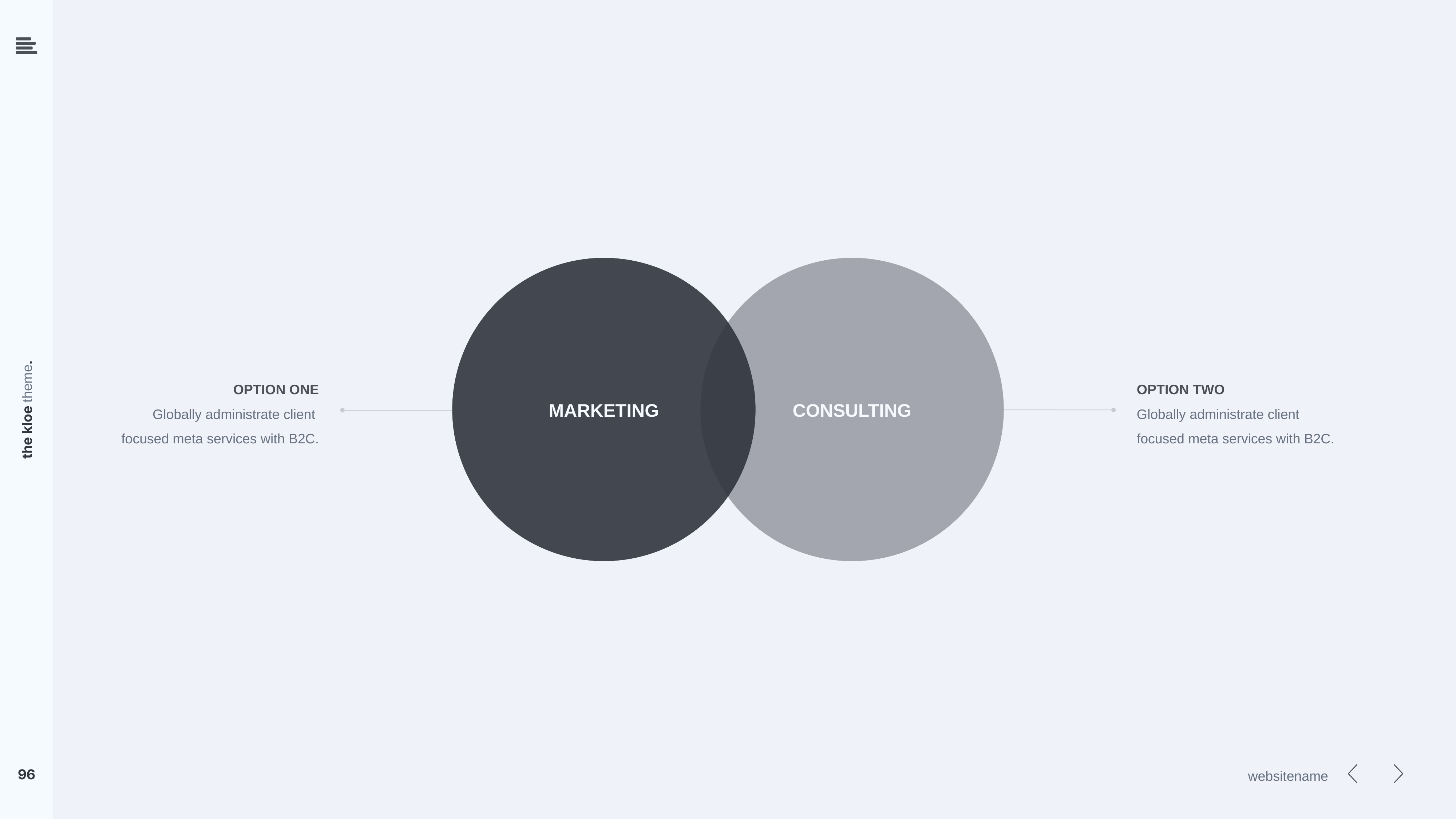

MARKETING
CONSULTING
OPTION ONE
Globally administrate client
focused meta services with B2C.
OPTION TWO
Globally administrate client
focused meta services with B2C.

96